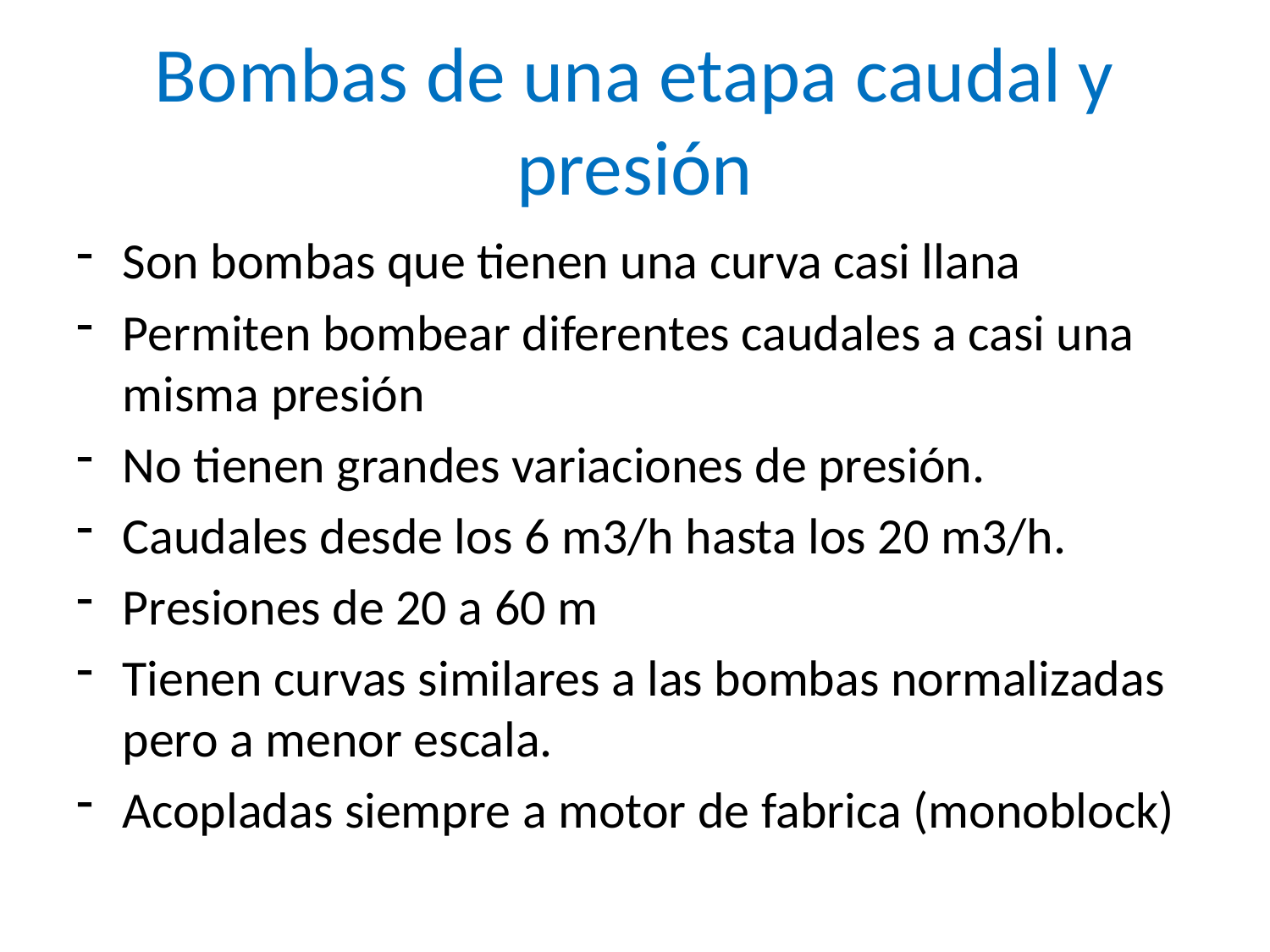

# Bombas de una etapa caudal y presión
Son bombas que tienen una curva casi llana
Permiten bombear diferentes caudales a casi una misma presión
No tienen grandes variaciones de presión.
Caudales desde los 6 m3/h hasta los 20 m3/h.
Presiones de 20 a 60 m
Tienen curvas similares a las bombas normalizadas pero a menor escala.
Acopladas siempre a motor de fabrica (monoblock)